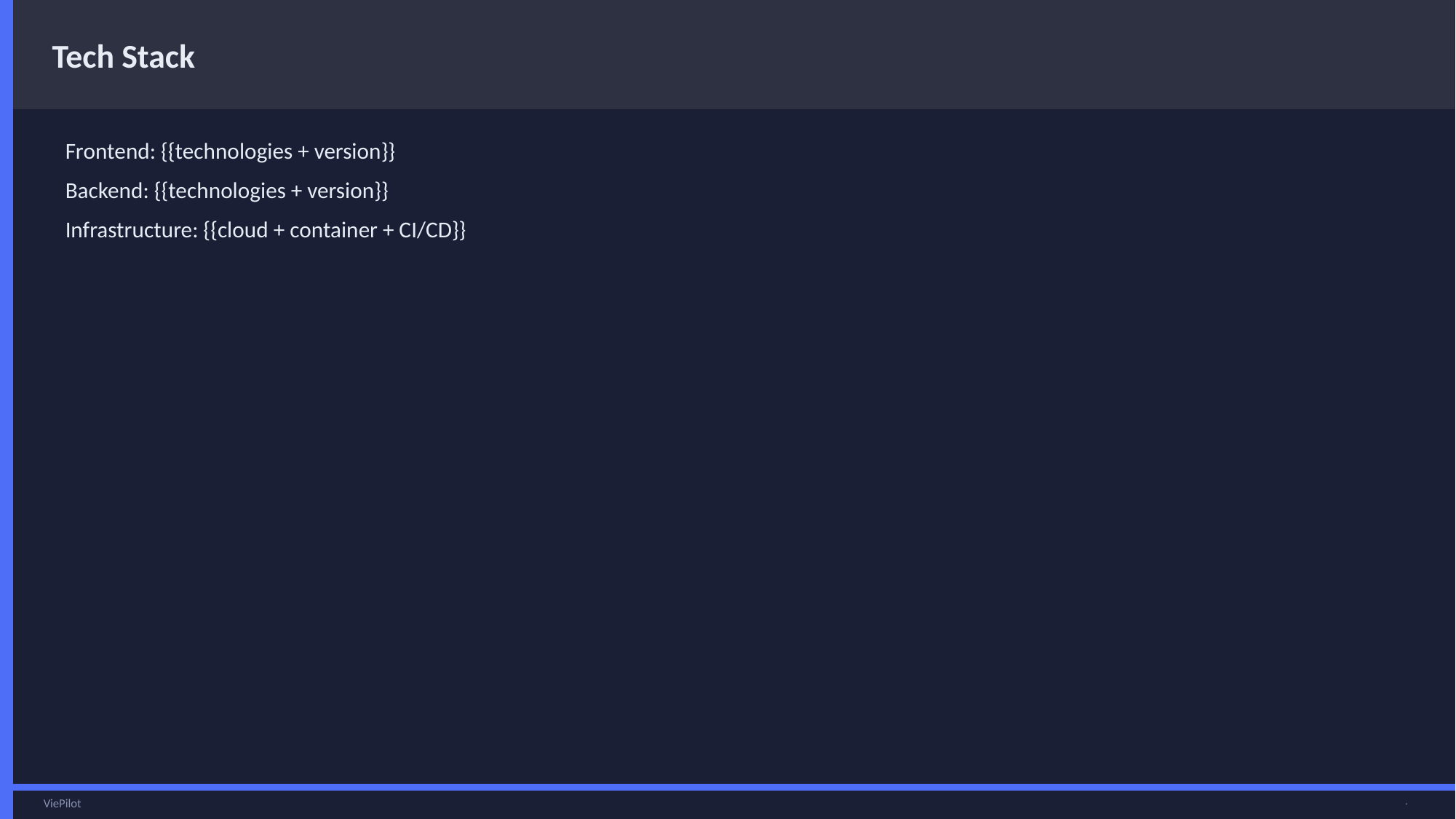

Tech Stack
Frontend: {{technologies + version}}
Backend: {{technologies + version}}
Infrastructure: {{cloud + container + CI/CD}}